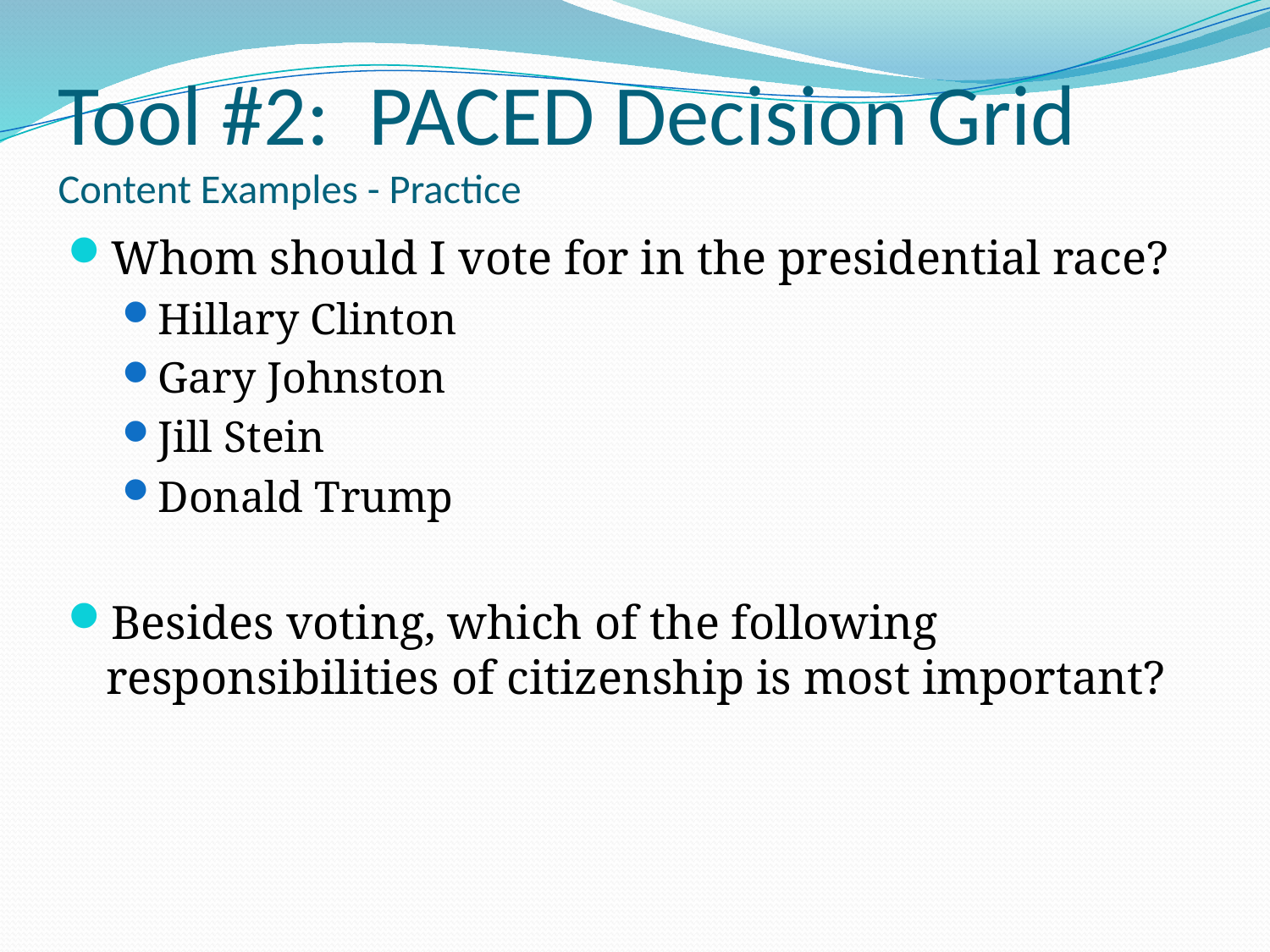

# Tool #2:  PACED Decision Grid Content Examples - Practice
Whom should I vote for in the presidential race?
Hillary Clinton
Gary Johnston
Jill Stein
Donald Trump

Besides voting, which of the following responsibilities of citizenship is most important?